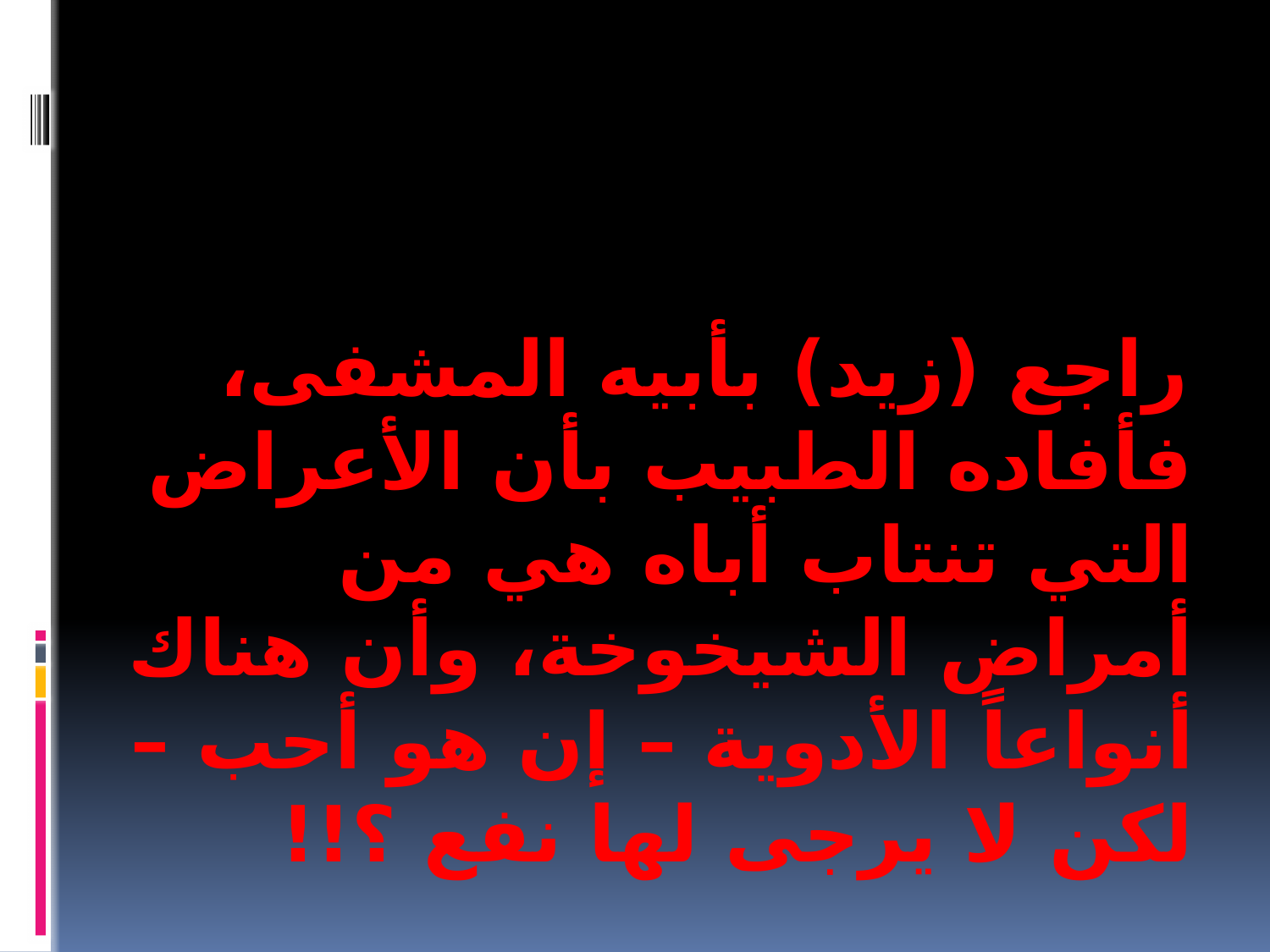

راجع (زيد) بأبيه المشفى، فأفاده الطبيب بأن الأعراض التي تنتاب أباه هي من أمراض الشيخوخة، وأن هناك أنواعاً الأدوية – إن هو أحب – لكن لا يرجى لها نفع ؟!!